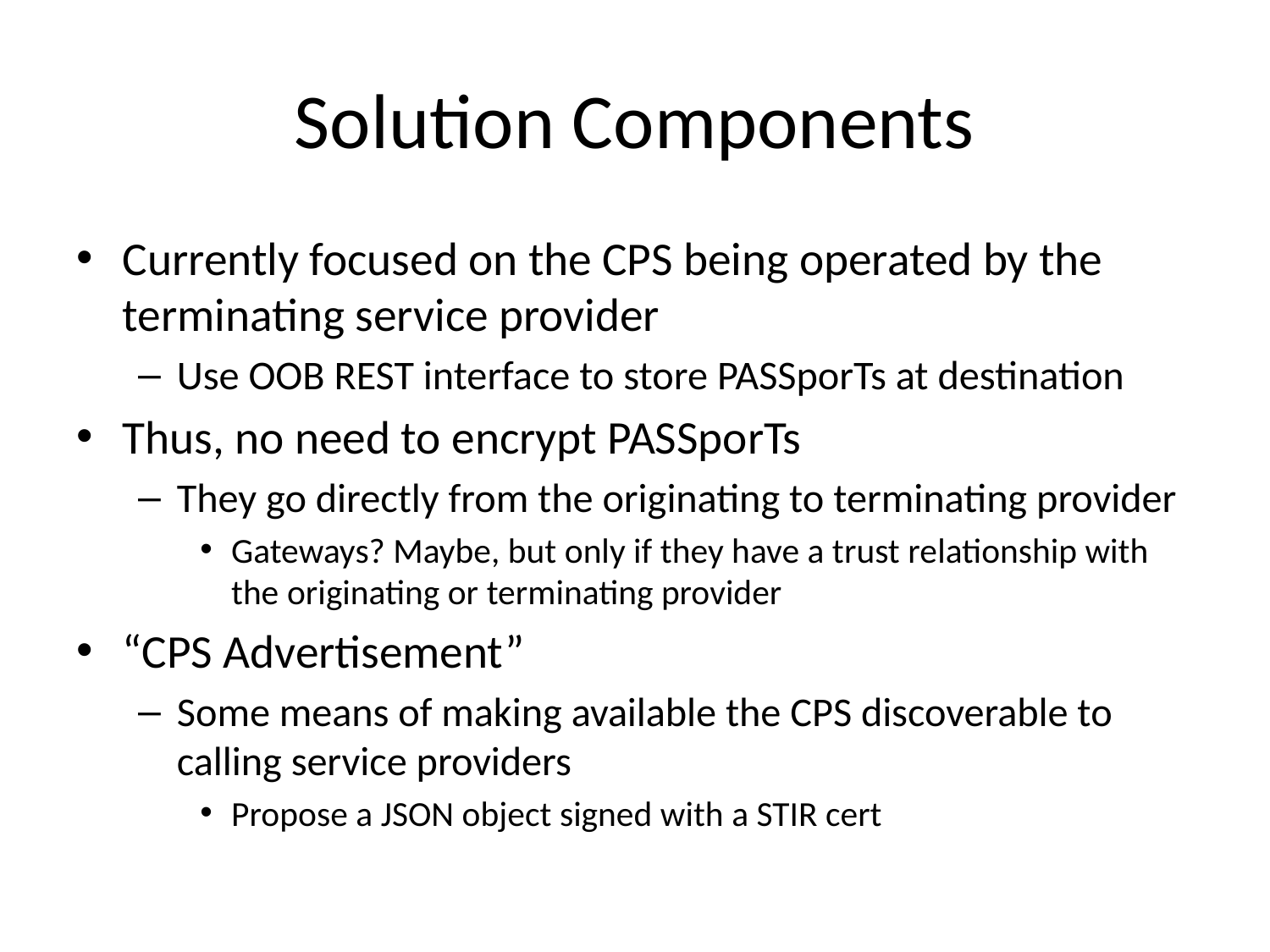

# Solution Components
Currently focused on the CPS being operated by the terminating service provider
Use OOB REST interface to store PASSporTs at destination
Thus, no need to encrypt PASSporTs
They go directly from the originating to terminating provider
Gateways? Maybe, but only if they have a trust relationship with the originating or terminating provider
“CPS Advertisement”
Some means of making available the CPS discoverable to calling service providers
Propose a JSON object signed with a STIR cert